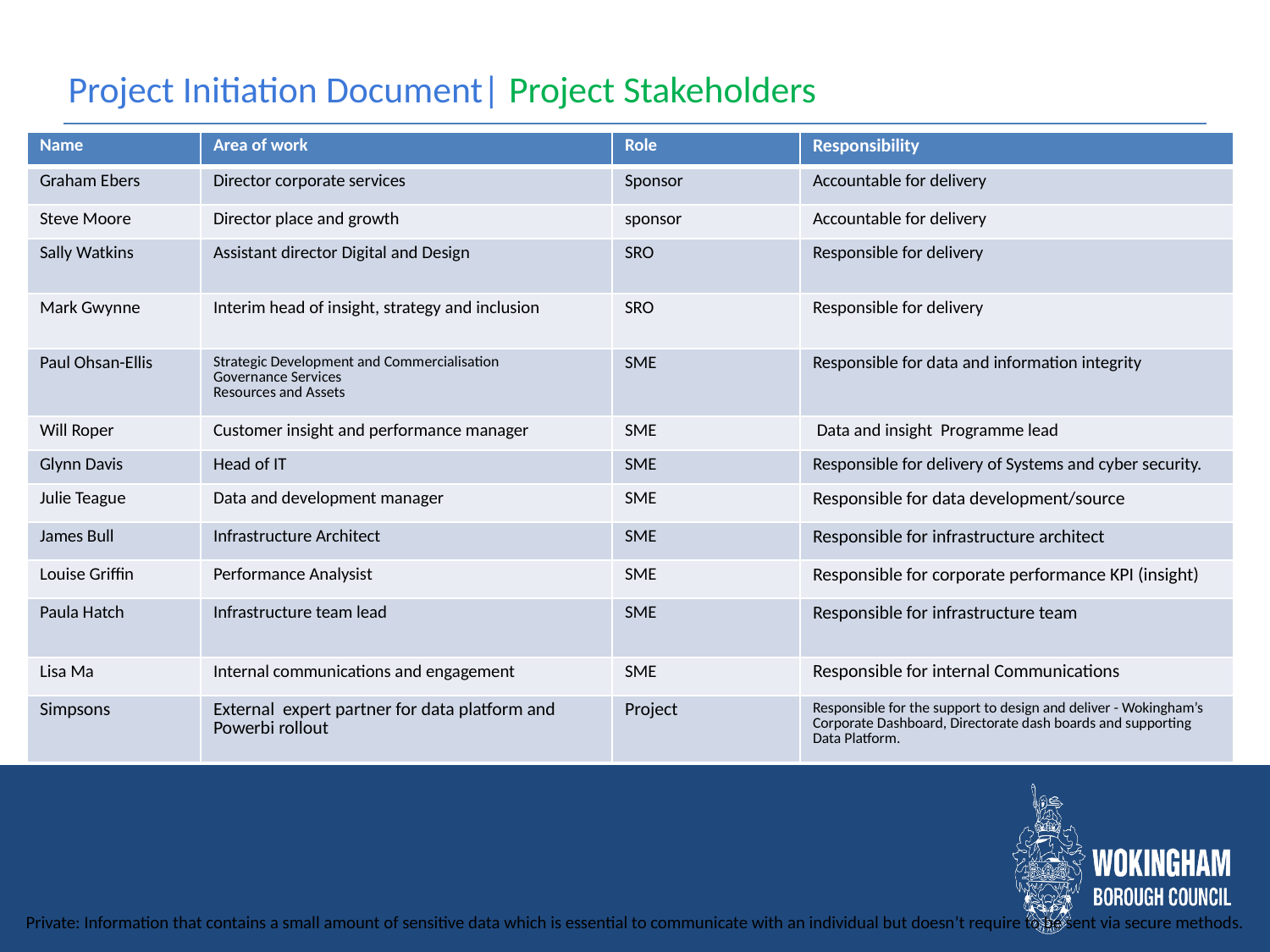

Project Initiation Document| Project Stakeholders
| Name | Area of work | Role | Responsibility |
| --- | --- | --- | --- |
| Graham Ebers | Director corporate services | Sponsor | Accountable for delivery |
| Steve Moore | Director place and growth | sponsor | Accountable for delivery |
| Sally Watkins | Assistant director Digital and Design | SRO | Responsible for delivery |
| Mark Gwynne | Interim head of insight, strategy and inclusion | SRO | Responsible for delivery |
| Paul Ohsan-Ellis | Strategic Development and Commercialisation Governance Services Resources and Assets | SME | Responsible for data and information integrity |
| Will Roper | Customer insight and performance manager | SME | Data and insight  Programme lead |
| Glynn Davis | Head of IT | SME | Responsible for delivery of Systems and cyber security. |
| Julie Teague | Data and development manager | SME | Responsible for data development/source |
| James Bull | Infrastructure Architect | SME | Responsible for infrastructure architect |
| Louise Griffin | Performance Analysist | SME | Responsible for corporate performance KPI (insight) |
| Paula Hatch | Infrastructure team lead | SME | Responsible for infrastructure team |
| Lisa Ma | Internal communications and engagement | SME | Responsible for internal Communications |
| Simpsons | External expert partner for data platform and Powerbi rollout | Project | Responsible for the support to design and deliver - Wokingham’s Corporate Dashboard, Directorate dash boards and supporting Data Platform. |

Apprenticeships